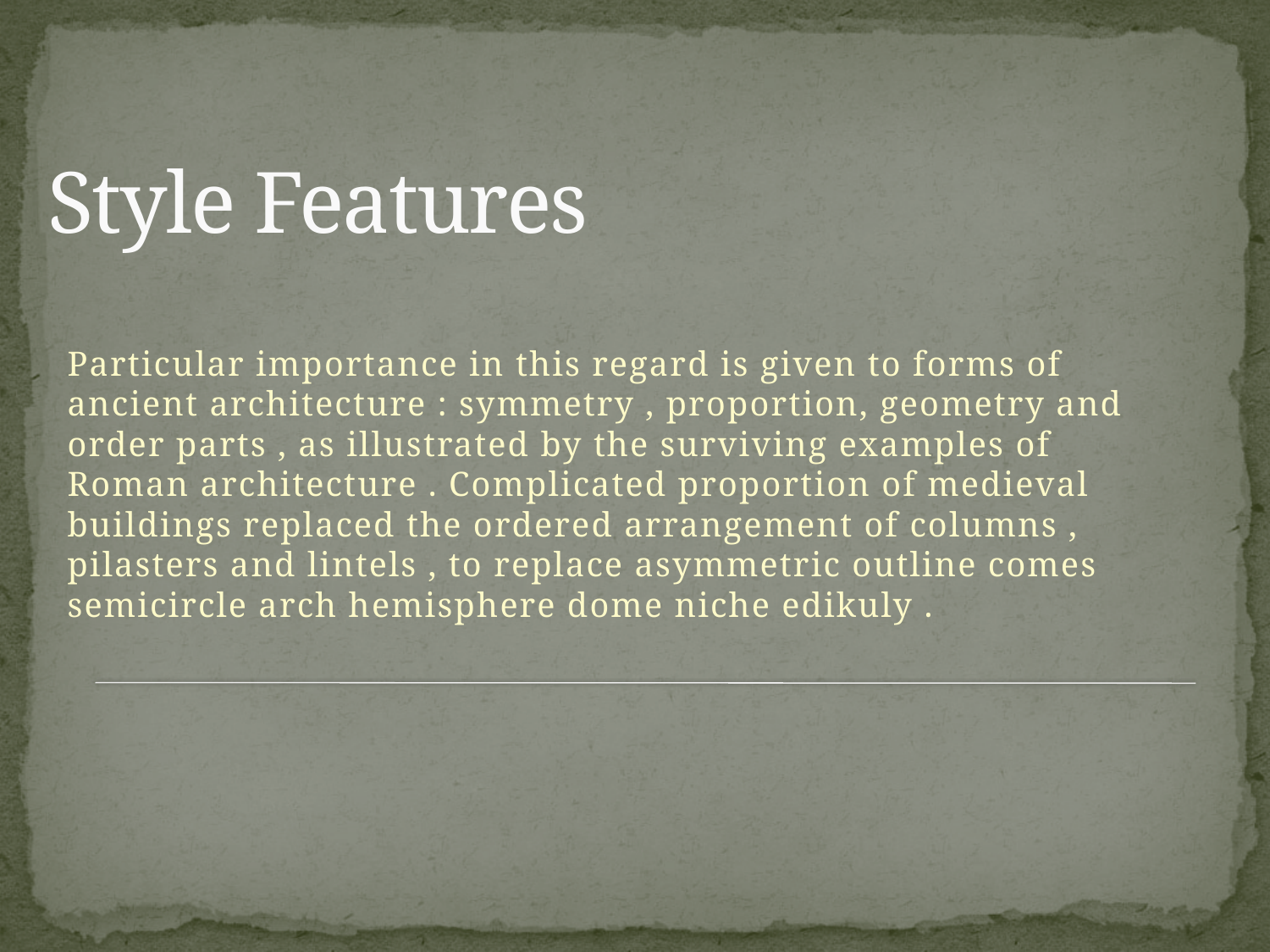

# Style Features
Particular importance in this regard is given to forms of ancient architecture : symmetry , proportion, geometry and order parts , as illustrated by the surviving examples of Roman architecture . Complicated proportion of medieval buildings replaced the ordered arrangement of columns , pilasters and lintels , to replace asymmetric outline comes semicircle arch hemisphere dome niche edikuly .